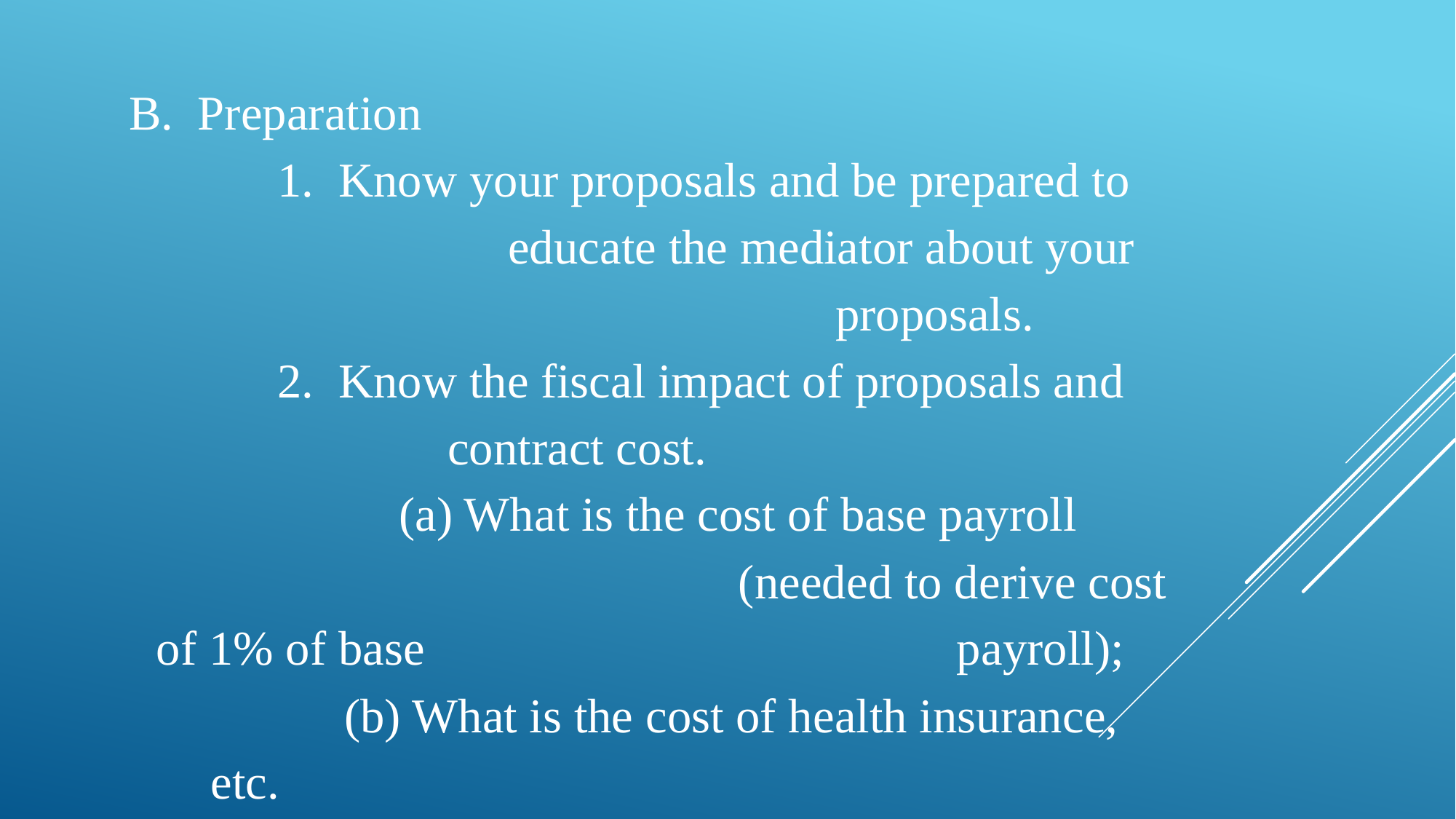

B.  Preparation
 	 1.  Know your proposals and be prepared to 	   		  educate the mediator about your 	  		 	   		  proposals.
 	 2.  Know the fiscal impact of proposals and 	   	  	      contract cost.
	  	  (a) What is the cost of base payroll 					   	   (needed to derive cost of 1% of base 			   		   payroll);
  	  (b) What is the cost of health insurance, etc.